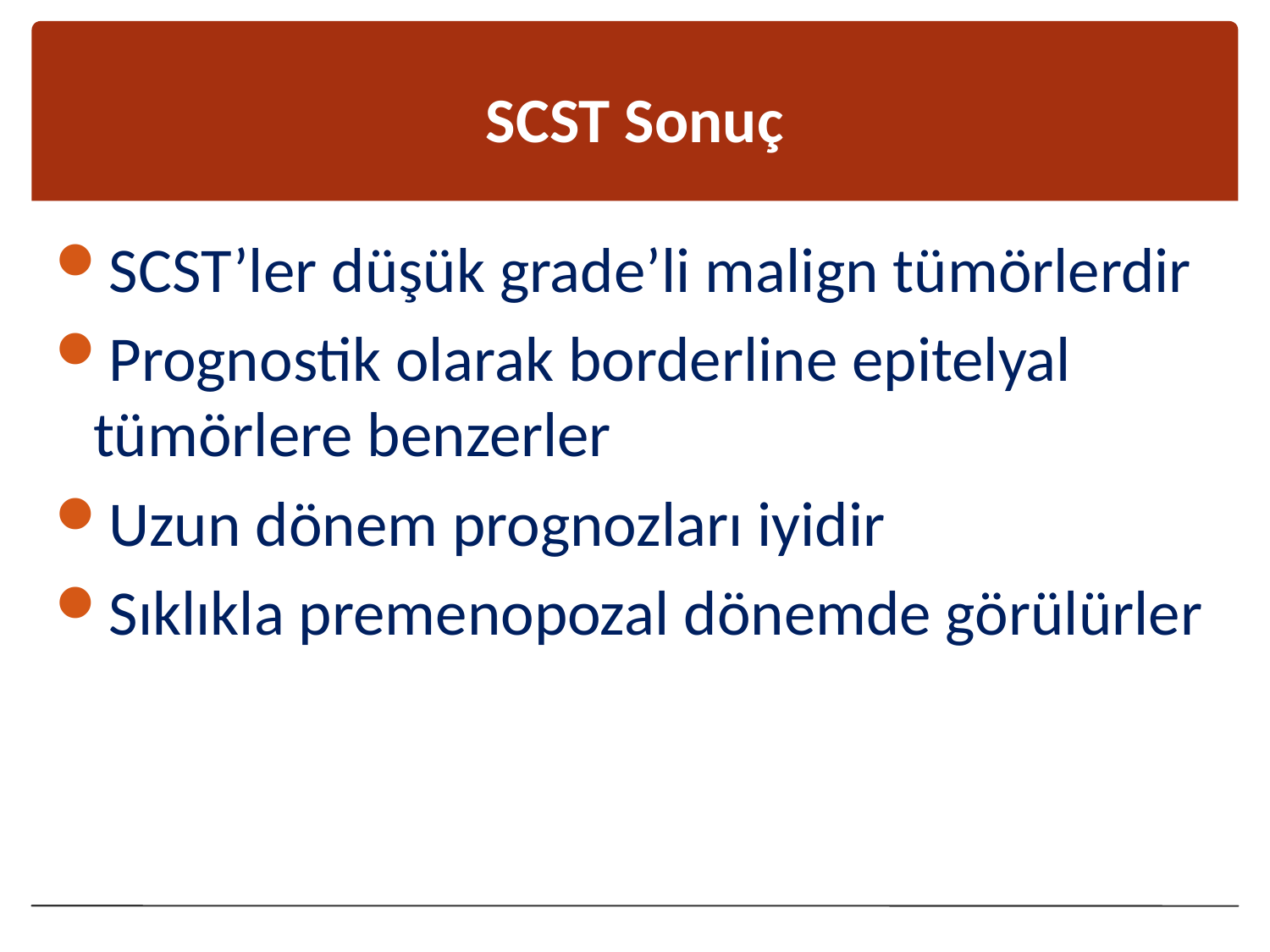

# SCST Sonuç
SCST’ler düşük grade’li malign tümörlerdir
Prognostik olarak borderline epitelyal tümörlere benzerler
Uzun dönem prognozları iyidir
Sıklıkla premenopozal dönemde görülürler